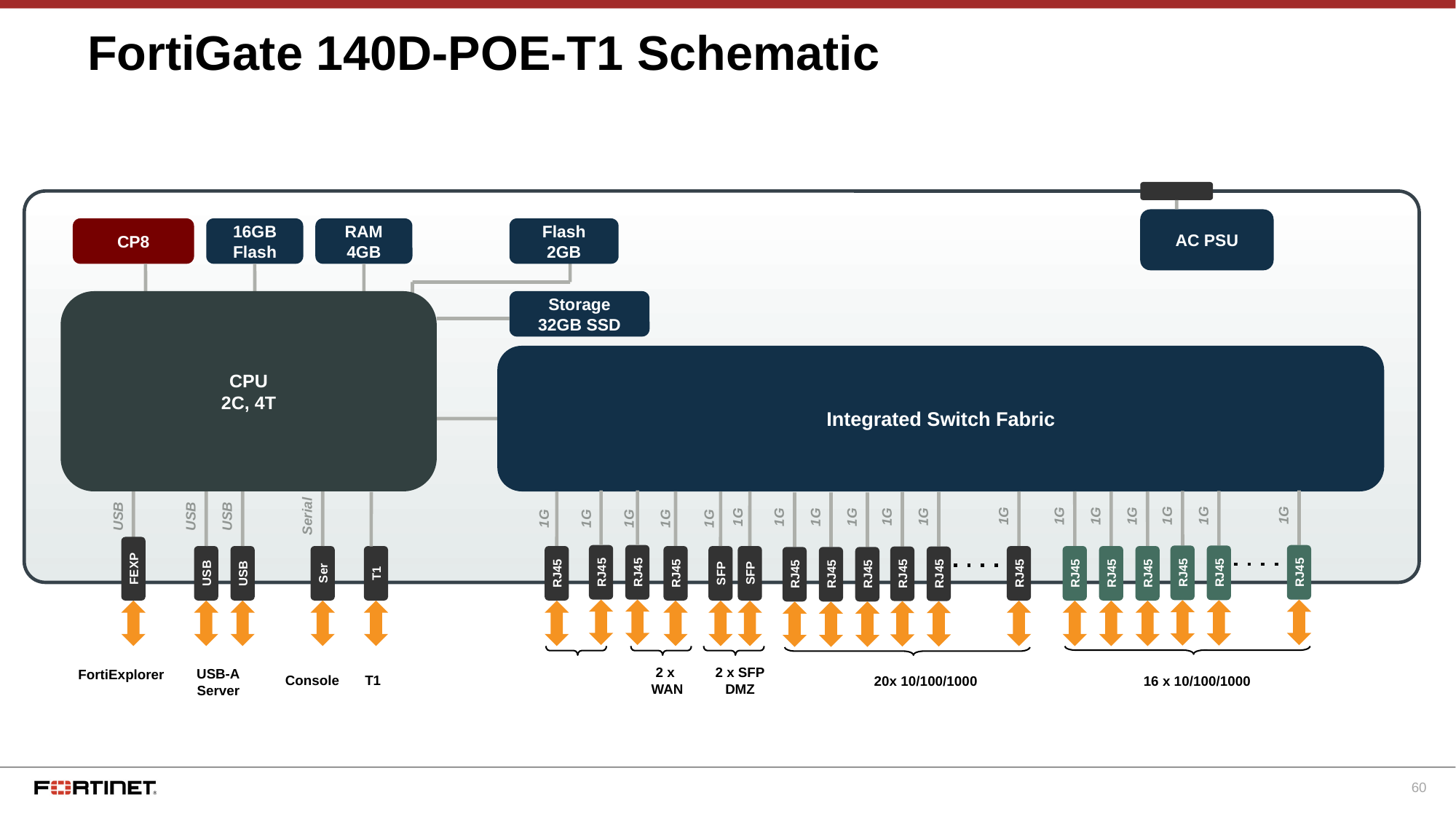

# FortiGate 140D-POE-T1 Schematic

AC PSU
CP8
16GB Flash
RAM
4GB
Flash
2GB

CPU
2C, 4T
Storage
32GB SSD

Integrated Switch Fabric

1G
1G
1G
1G
1G
1G
1G
USB
USB
Serial
USB
1G
1G
1G
1G
1G
1G
1G
1G
1G
1G
1G

FEXP
RJ45
RJ45
RJ45
RJ45
RJ45
RJ45
RJ45
SFP
USB
Ser
T1
RJ45
RJ45
RJ45
USB
RJ45
SFP
RJ45
RJ45
RJ45
RJ45
RJ45

2 x
WAN
2 x SFP
DMZ
USB-A
Server
FortiExplorer
Console
T1
20x 10/100/1000
16 x 10/100/1000